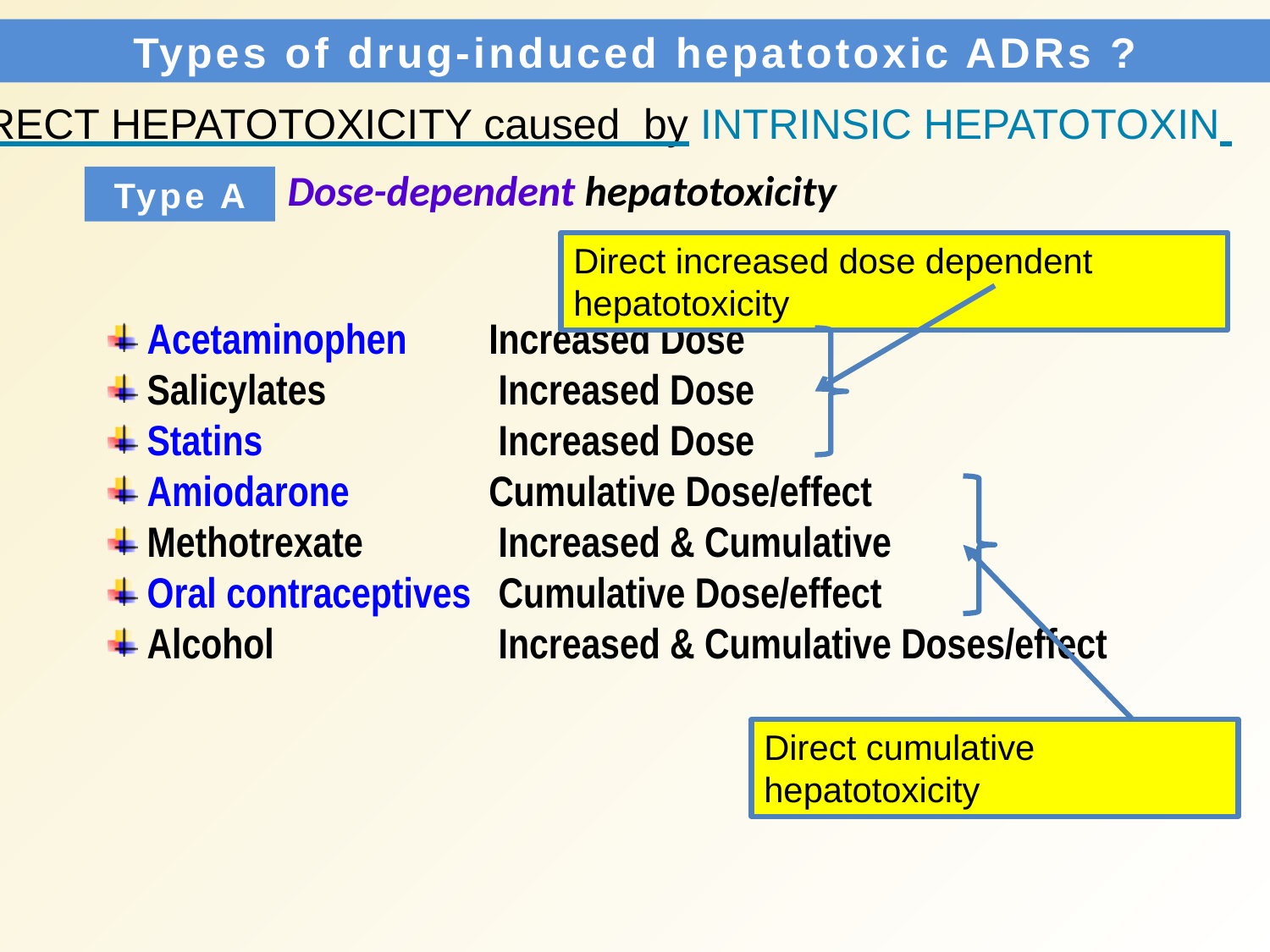

Types of drug-induced hepatotoxic ADRs ?
1. DIRECT HEPATOTOXICITY caused  by INTRINSIC HEPATOTOXIN
Dose-dependent hepatotoxicity
Type A
Direct increased dose dependent hepatotoxicity

 Acetaminophen	Increased Dose
 Salicylates		 Increased Dose
 Statins		 Increased Dose
 Amiodarone 		Cumulative Dose/effect
 Methotrexate	 Increased & Cumulative
 Oral contraceptives 	 Cumulative Dose/effect
 Alcohol		 Increased & Cumulative Doses/effect

Direct cumulative hepatotoxicity